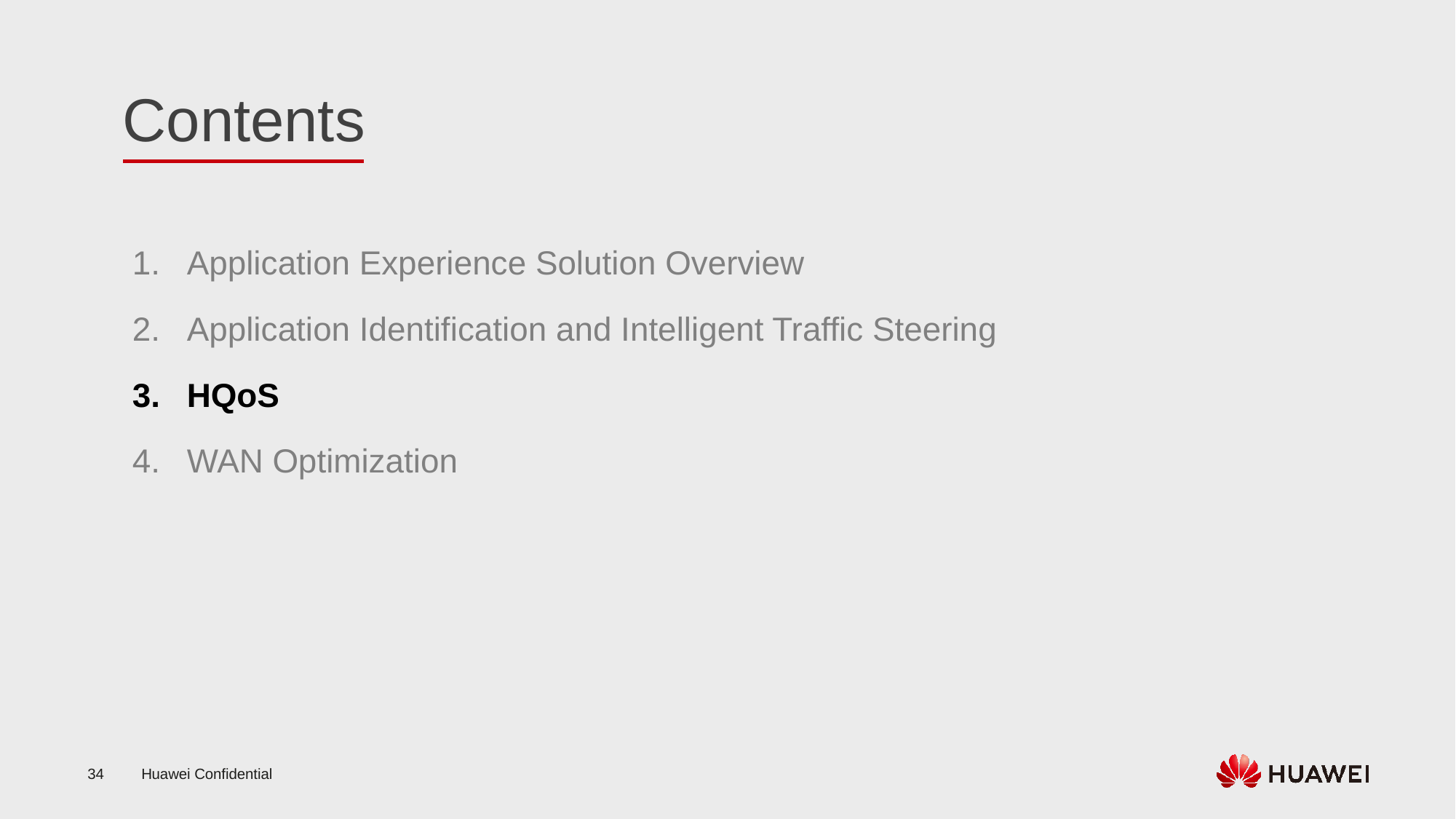

Application Experience Solution Overview
Application Identification and Intelligent Traffic Steering
HQoS
WAN Optimization